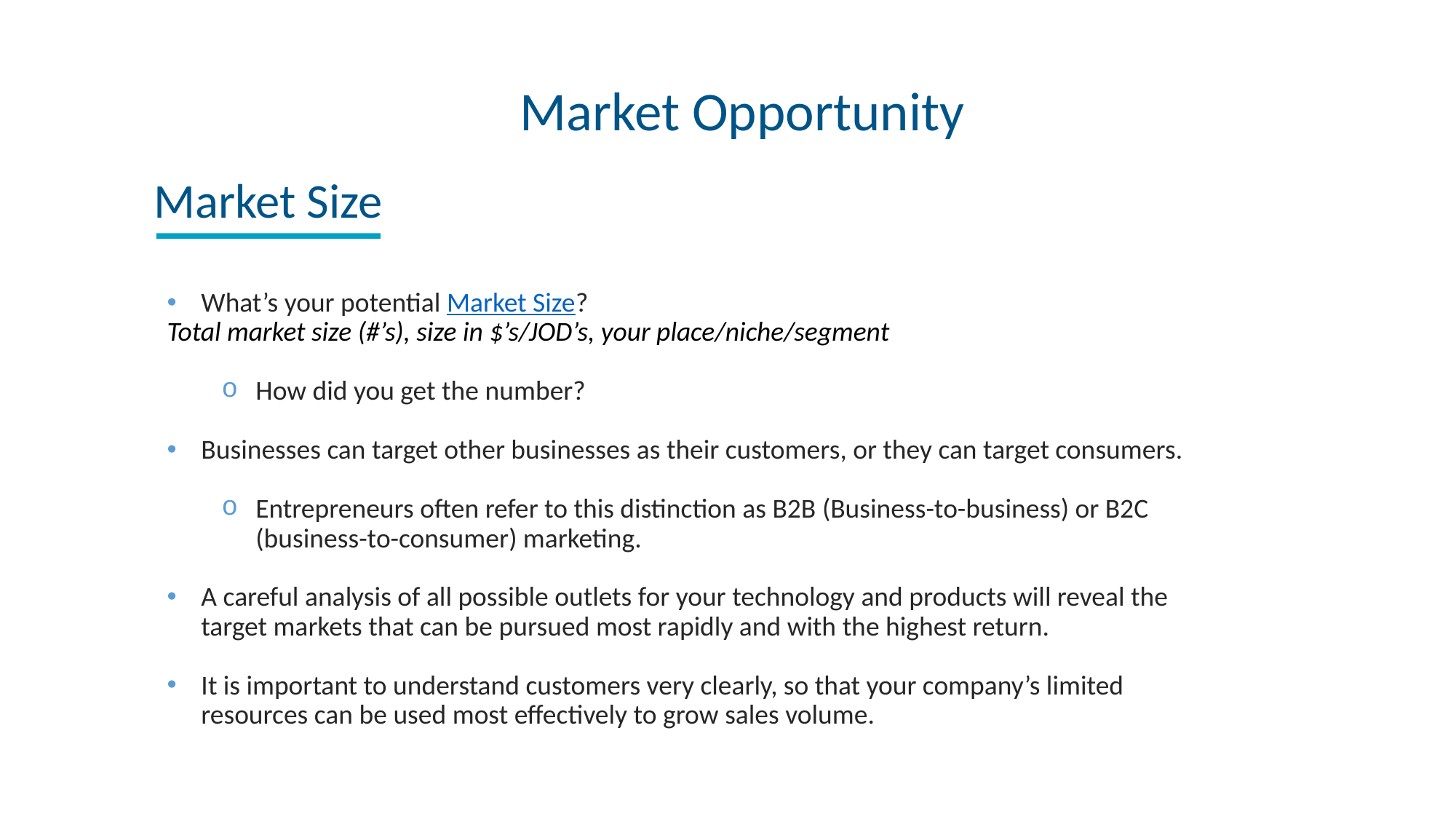

Market Opportunity
Market Size

What’s your potential Market Size?
Total market size (#’s), size in $’s/JOD’s, your place/niche/segment

How did you get the number?

Businesses can target other businesses as their customers, or they can target consumers.

Entrepreneurs often refer to this distinction as B2B (Business-to-business) or B2C (business-to-consumer) marketing.

A careful analysis of all possible outlets for your technology and products will reveal the target markets that can be pursued most rapidly and with the highest return.

It is important to understand customers very clearly, so that your company’s limited resources can be used most effectively to grow sales volume.